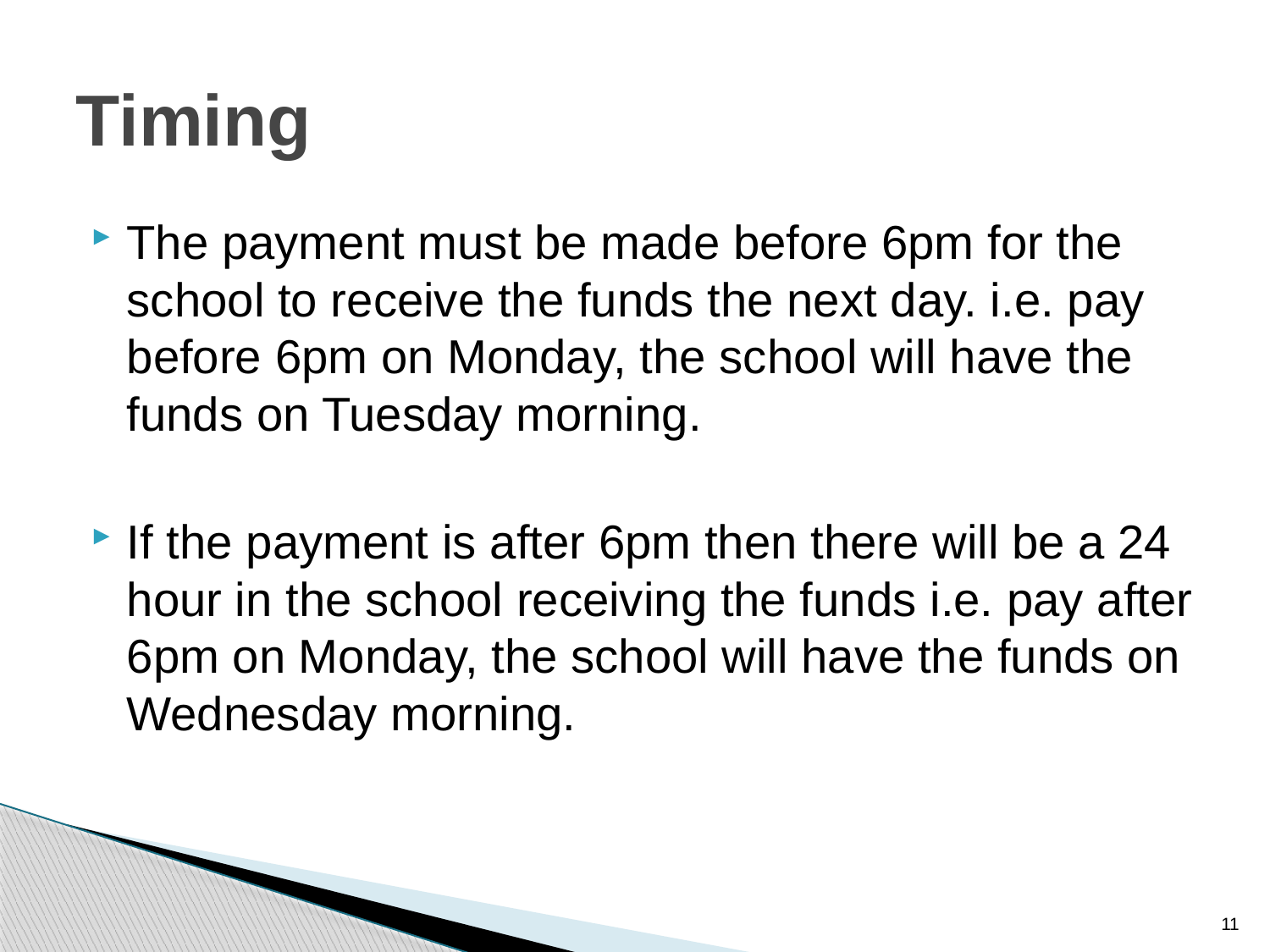

# Timing
The payment must be made before 6pm for the school to receive the funds the next day. i.e. pay before 6pm on Monday, the school will have the funds on Tuesday morning.

If the payment is after 6pm then there will be a 24 hour in the school receiving the funds i.e. pay after 6pm on Monday, the school will have the funds on Wednesday morning.
11